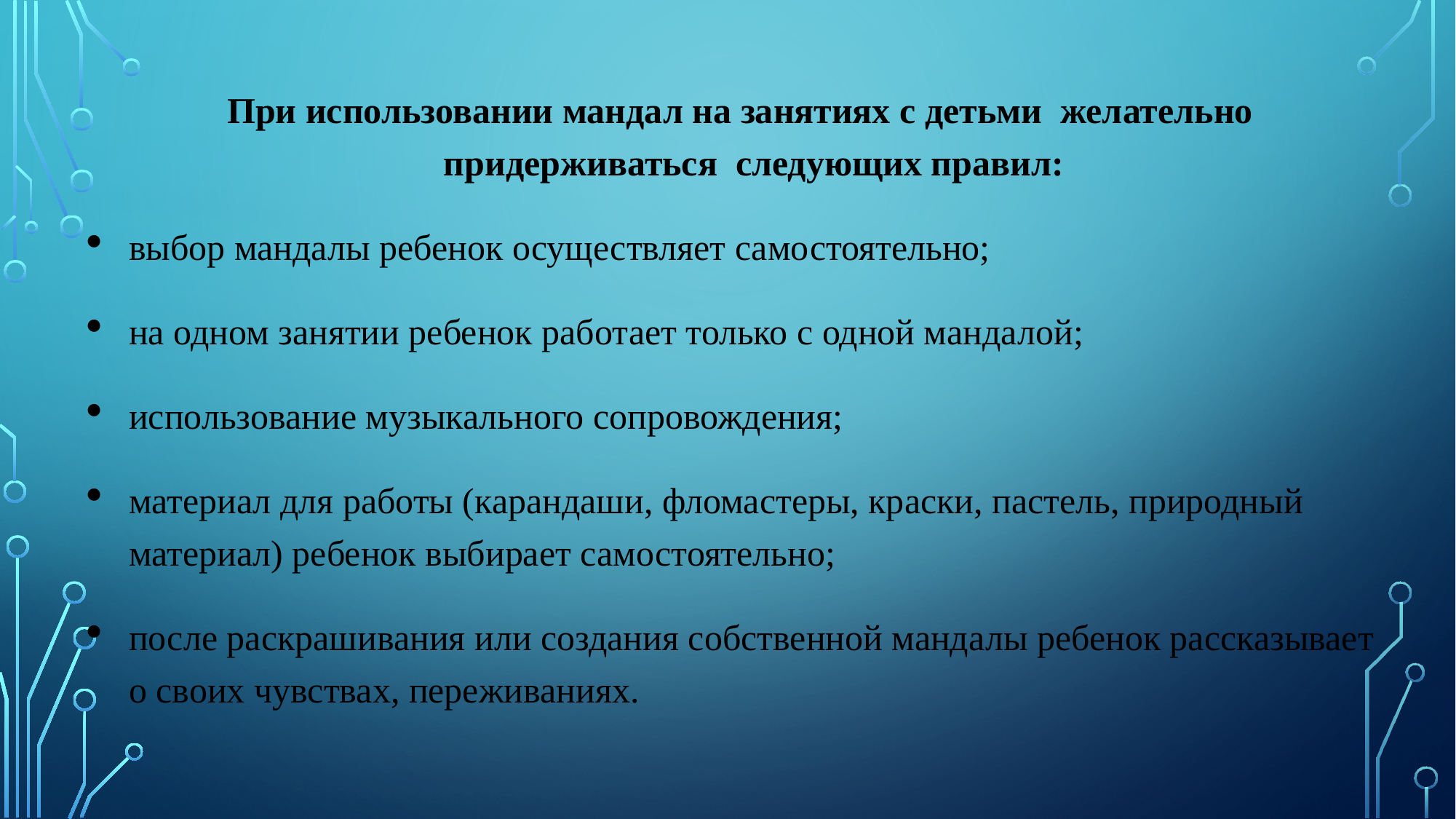

При использовании мандал на занятиях с детьми  желательно придерживаться  следующих правил:
выбор мандалы ребенок осуществляет самостоятельно;
на одном занятии ребенок работает только с одной мандалой;
использование музыкального сопровождения;
материал для работы (карандаши, фломастеры, краски, пастель, природный материал) ребенок выбирает самостоятельно;
после раскрашивания или создания собственной мандалы ребенок рассказывает о своих чувствах, переживаниях.